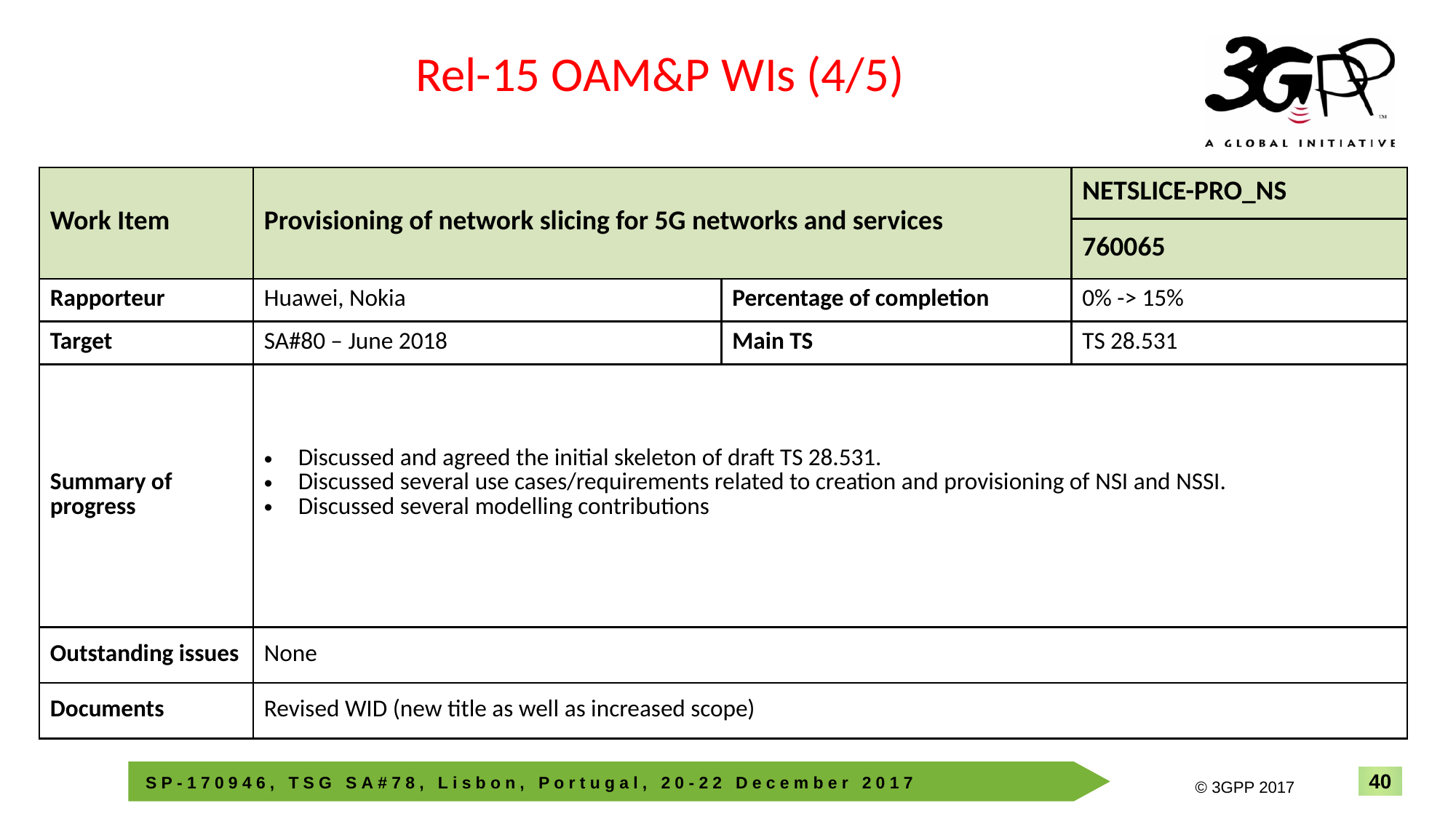

Rel-15 OAM&P WIs (4/5)
| Work Item | Provisioning of network slicing for 5G networks and services |  | NETSLICE-PRO\_NS |
| --- | --- | --- | --- |
|  |  |  | 760065 |
| Rapporteur | Huawei, Nokia | Percentage of completion | 0% -> 15% |
| Target | SA#80 – June 2018 | Main TS | TS 28.531 |
| Summary of progress | Discussed and agreed the initial skeleton of draft TS 28.531. Discussed several use cases/requirements related to creation and provisioning of NSI and NSSI. Discussed several modelling contributions |  |  |
| Outstanding issues | None |  |  |
| Documents | Revised WID (new title as well as increased scope) |  |  |